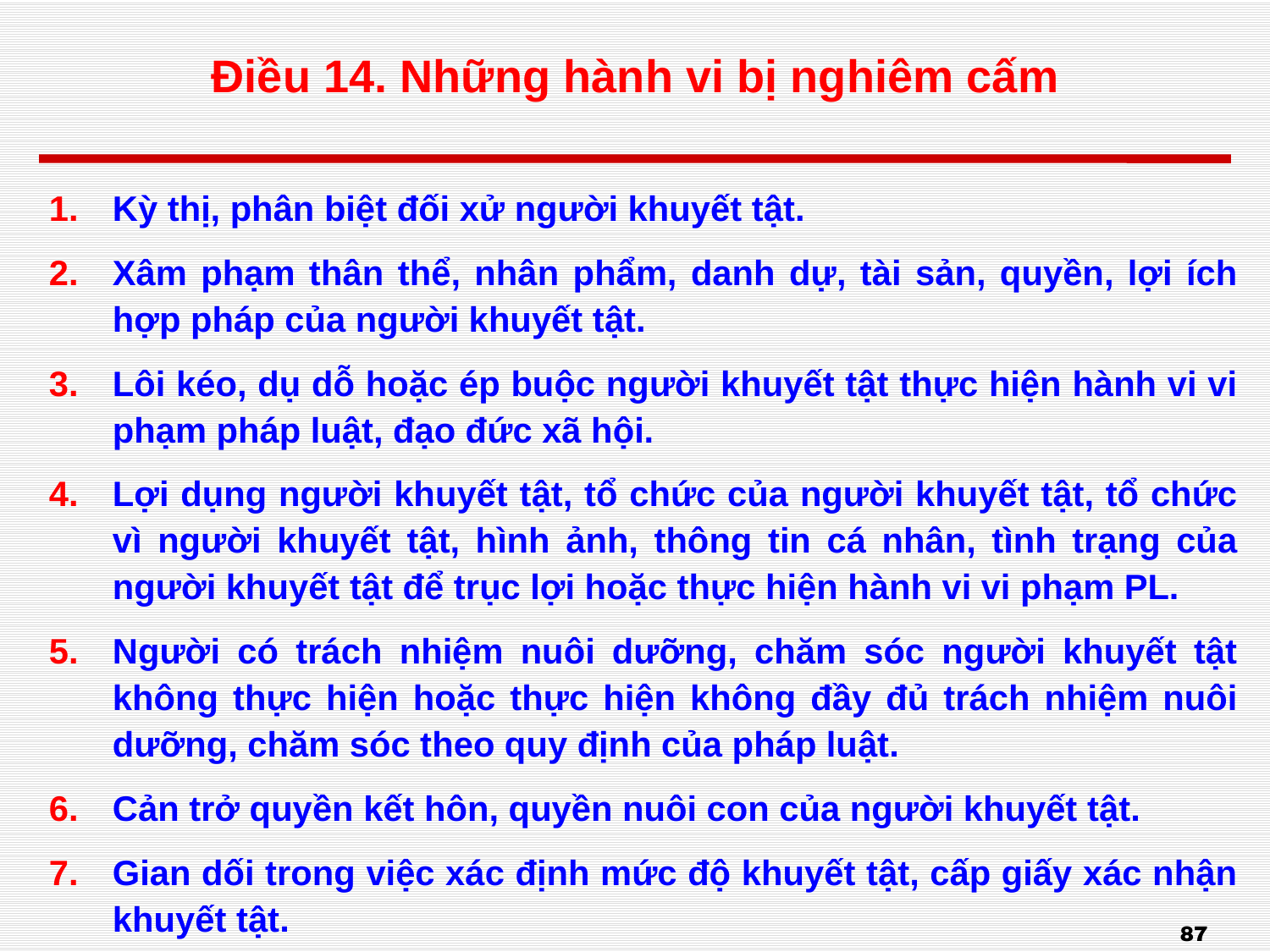

# Điều 14. Những hành vi bị nghiêm cấm
Kỳ thị, phân biệt đối xử người khuyết tật.
Xâm phạm thân thể, nhân phẩm, danh dự, tài sản, quyền, lợi ích hợp pháp của người khuyết tật.
Lôi kéo, dụ dỗ hoặc ép buộc người khuyết tật thực hiện hành vi vi phạm pháp luật, đạo đức xã hội.
Lợi dụng người khuyết tật, tổ chức của người khuyết tật, tổ chức vì người khuyết tật, hình ảnh, thông tin cá nhân, tình trạng của người khuyết tật để trục lợi hoặc thực hiện hành vi vi phạm PL.
Người có trách nhiệm nuôi dưỡng, chăm sóc người khuyết tật không thực hiện hoặc thực hiện không đầy đủ trách nhiệm nuôi dưỡng, chăm sóc theo quy định của pháp luật.
Cản trở quyền kết hôn, quyền nuôi con của người khuyết tật.
Gian dối trong việc xác định mức độ khuyết tật, cấp giấy xác nhận khuyết tật.